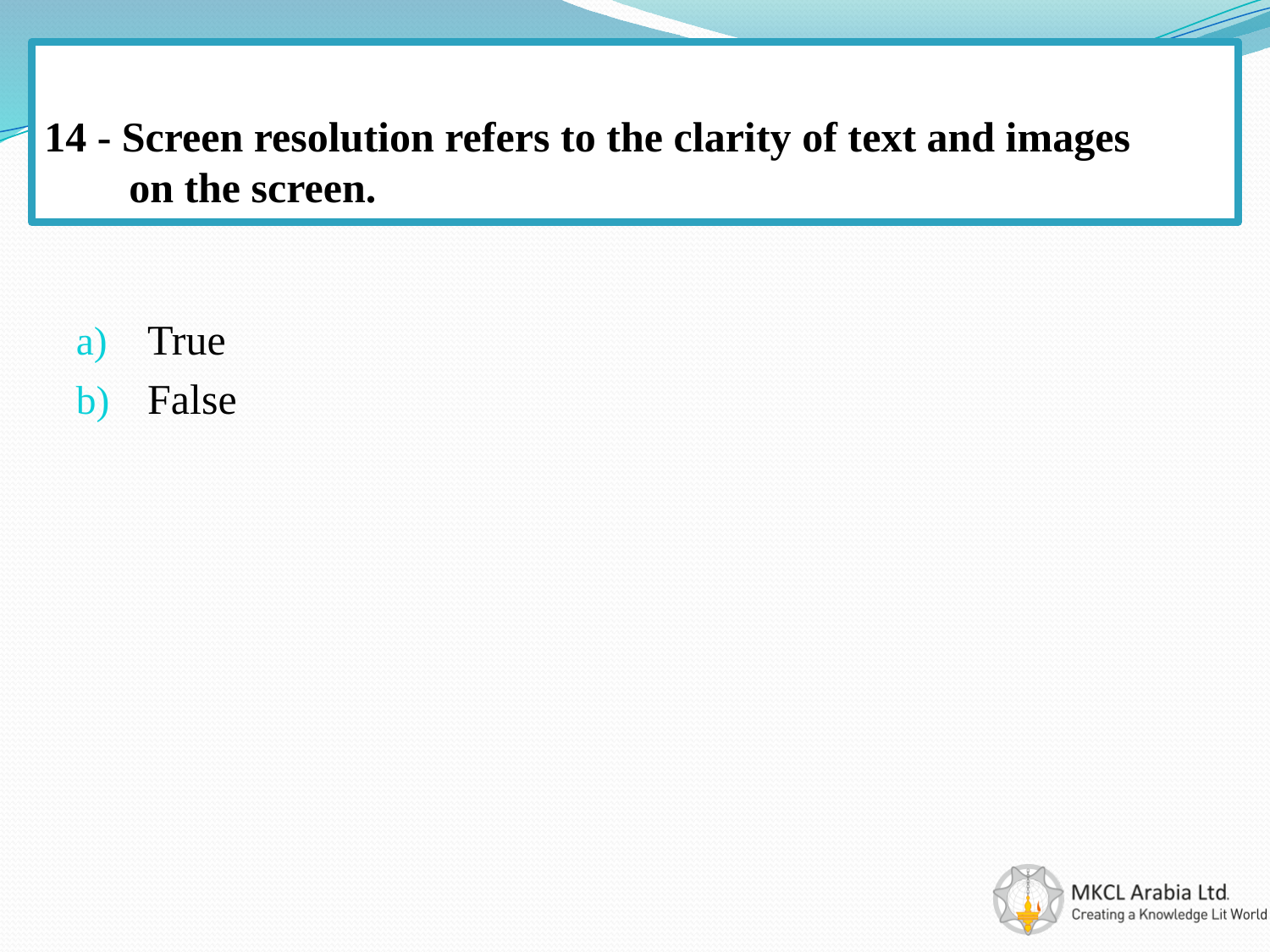

# 14 - Screen resolution refers to the clarity of text and images on the screen.
True
False